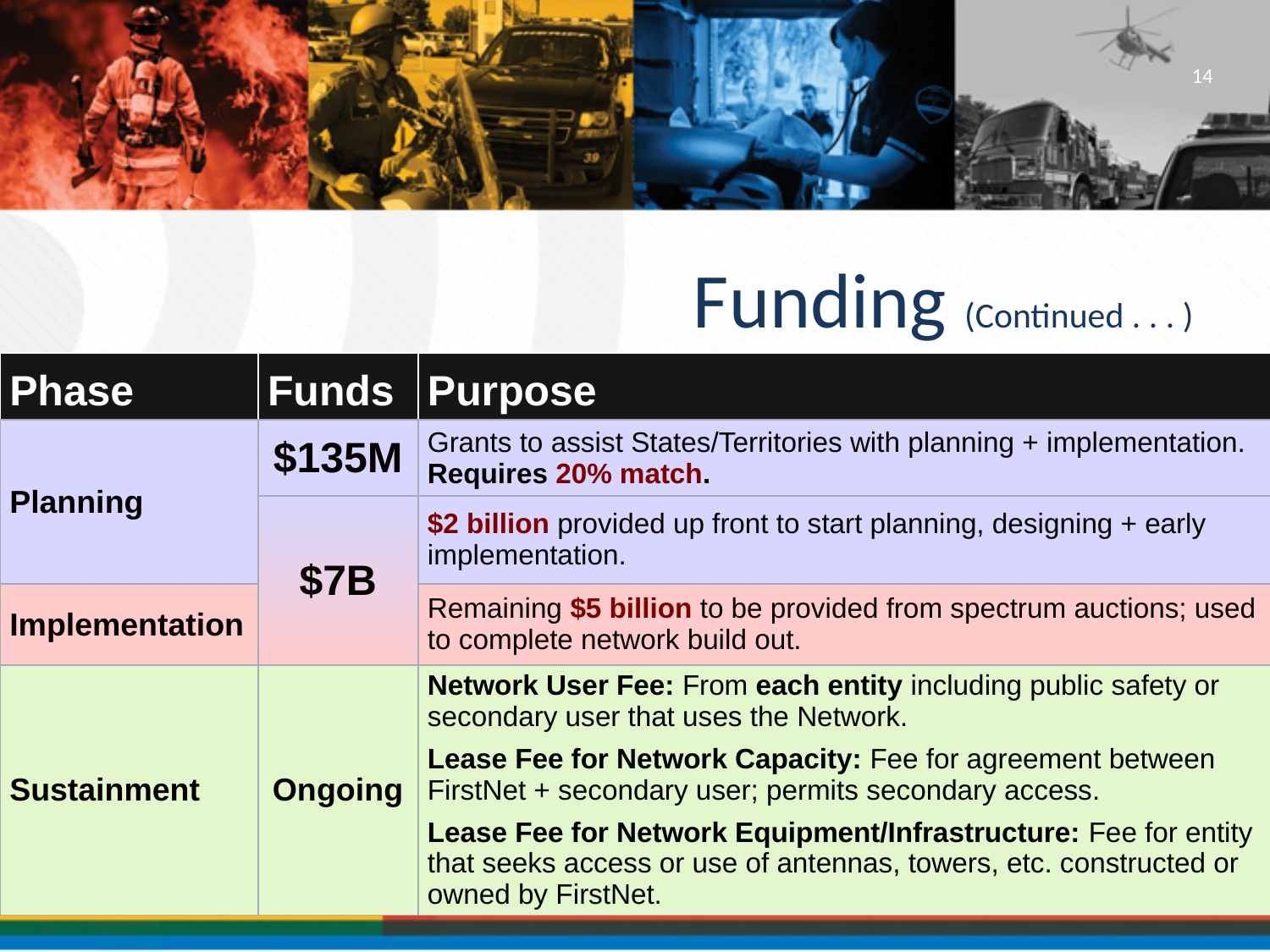

14
# Funding (Continued . . . )
| Phase | Funds | Purpose |
| --- | --- | --- |
| Planning | $135M | Grants to assist States/Territories with planning + implementation. Requires 20% match. |
|  | $7B | $2 billion provided up front to start planning, designing + early implementation. |
| Implementation |  | Remaining $5 billion to be provided from spectrum auctions; used to complete network build out. |
| Sustainment | Ongoing | Network User Fee: From each entity including public safety or secondary user that uses the Network. Lease Fee for Network Capacity: Fee for agreement between FirstNet + secondary user; permits secondary access. Lease Fee for Network Equipment/Infrastructure: Fee for entity that seeks access or use of antennas, towers, etc. constructed or owned by FirstNet. |